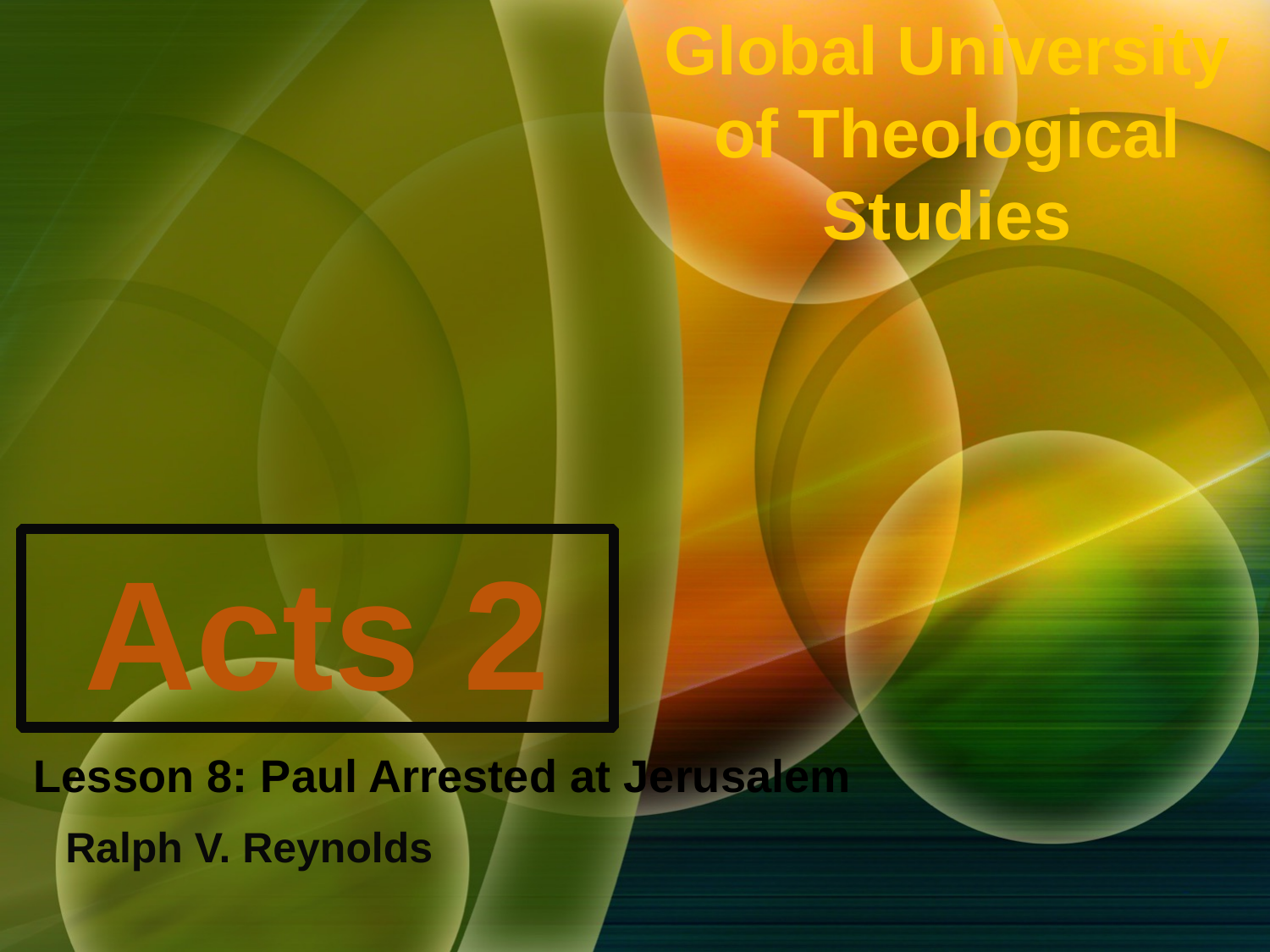

Global University of Theological Studies
Acts 2
Lesson 8: Paul Arrested at Jerusalem
Ralph V. Reynolds